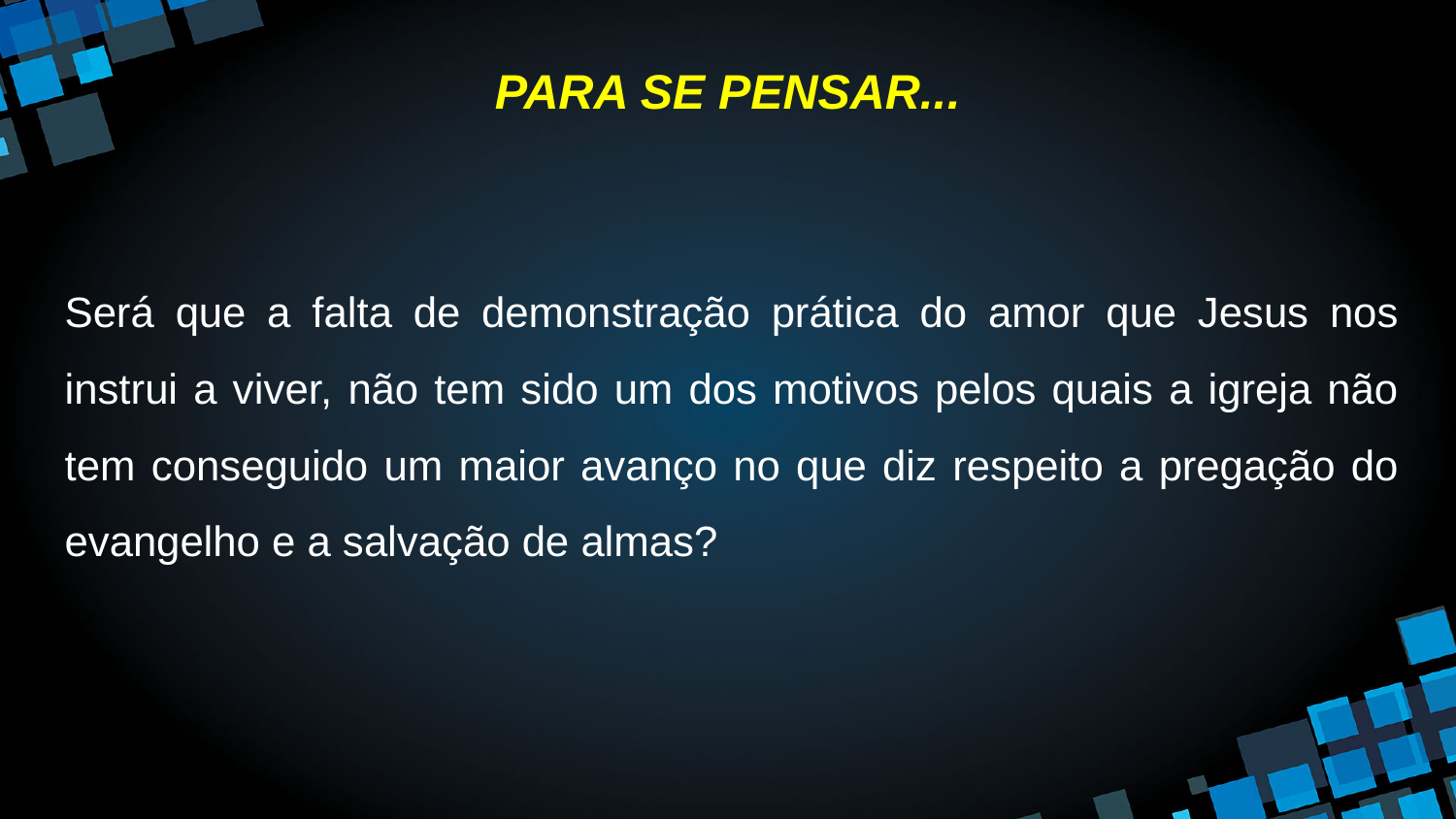

# PARA SE PENSAR...

Será que a falta de demonstração prática do amor que Jesus nos instrui a viver, não tem sido um dos motivos pelos quais a igreja não tem conseguido um maior avanço no que diz respeito a pregação do evangelho e a salvação de almas?